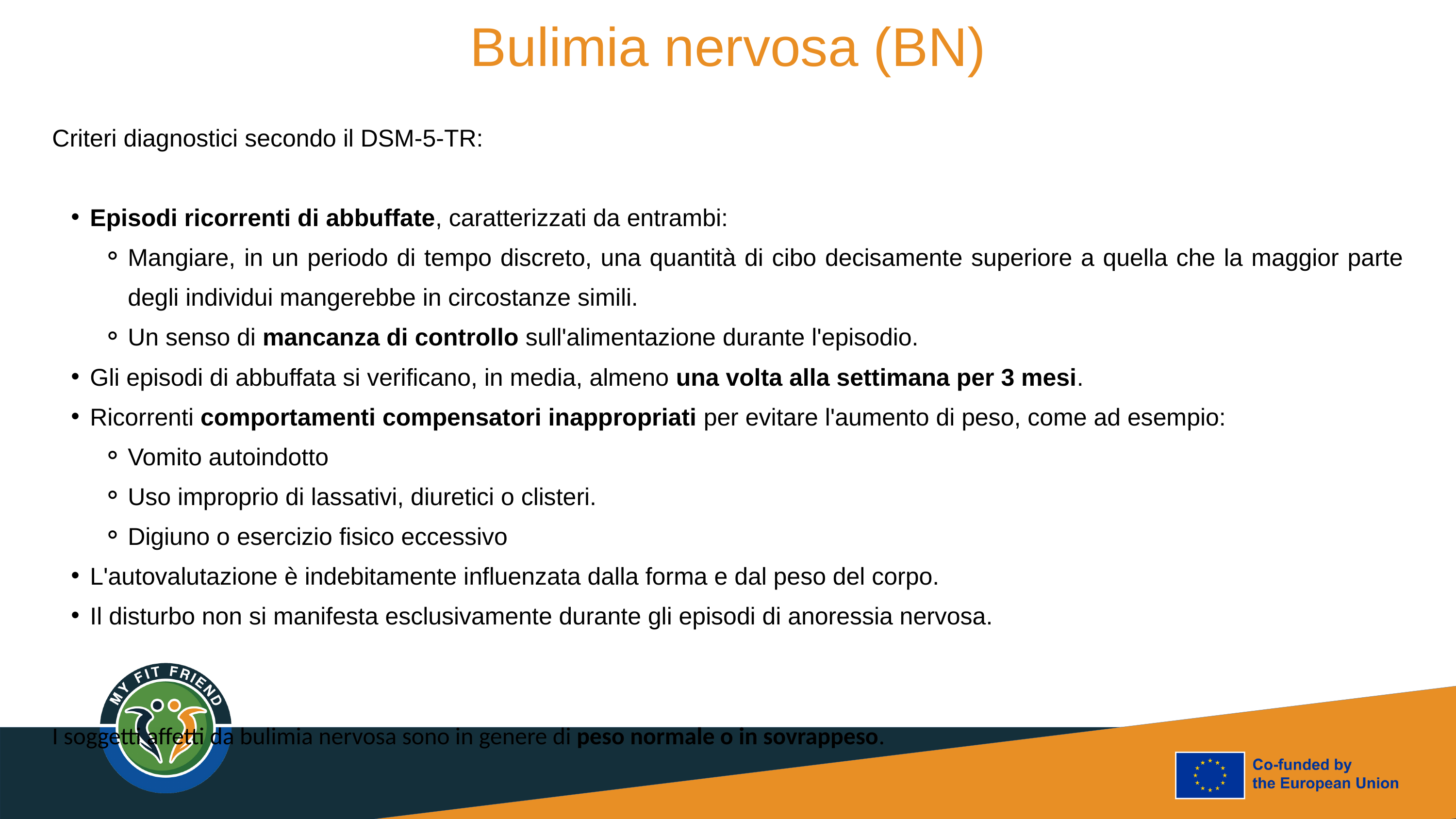

Bulimia nervosa (BN)
Criteri diagnostici secondo il DSM-5-TR:

Episodi ricorrenti di abbuffate, caratterizzati da entrambi:
Mangiare, in un periodo di tempo discreto, una quantità di cibo decisamente superiore a quella che la maggior parte degli individui mangerebbe in circostanze simili.
Un senso di mancanza di controllo sull'alimentazione durante l'episodio.
Gli episodi di abbuffata si verificano, in media, almeno una volta alla settimana per 3 mesi.
Ricorrenti comportamenti compensatori inappropriati per evitare l'aumento di peso, come ad esempio:
Vomito autoindotto
Uso improprio di lassativi, diuretici o clisteri.
Digiuno o esercizio fisico eccessivo
L'autovalutazione è indebitamente influenzata dalla forma e dal peso del corpo.
Il disturbo non si manifesta esclusivamente durante gli episodi di anoressia nervosa.

I soggetti affetti da bulimia nervosa sono in genere di peso normale o in sovrappeso.